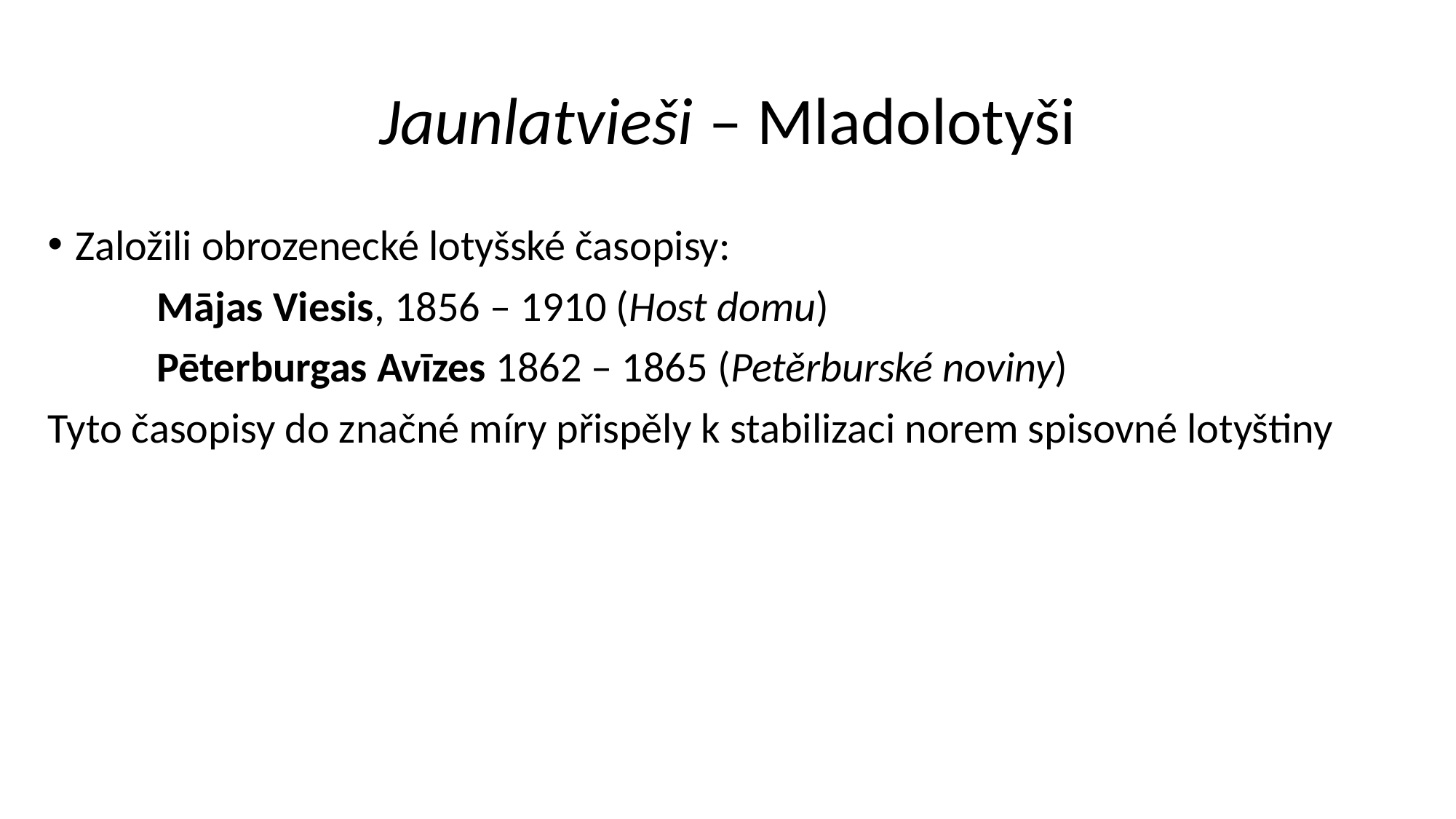

# Jaunlatvieši – Mladolotyši
Založili obrozenecké lotyšské časopisy:
	Mājas Viesis, 1856 – 1910 (Host domu)
	Pēterburgas Avīzes 1862 – 1865 (Petěrburské noviny)
Tyto časopisy do značné míry přispěly k stabilizaci norem spisovné lotyštiny